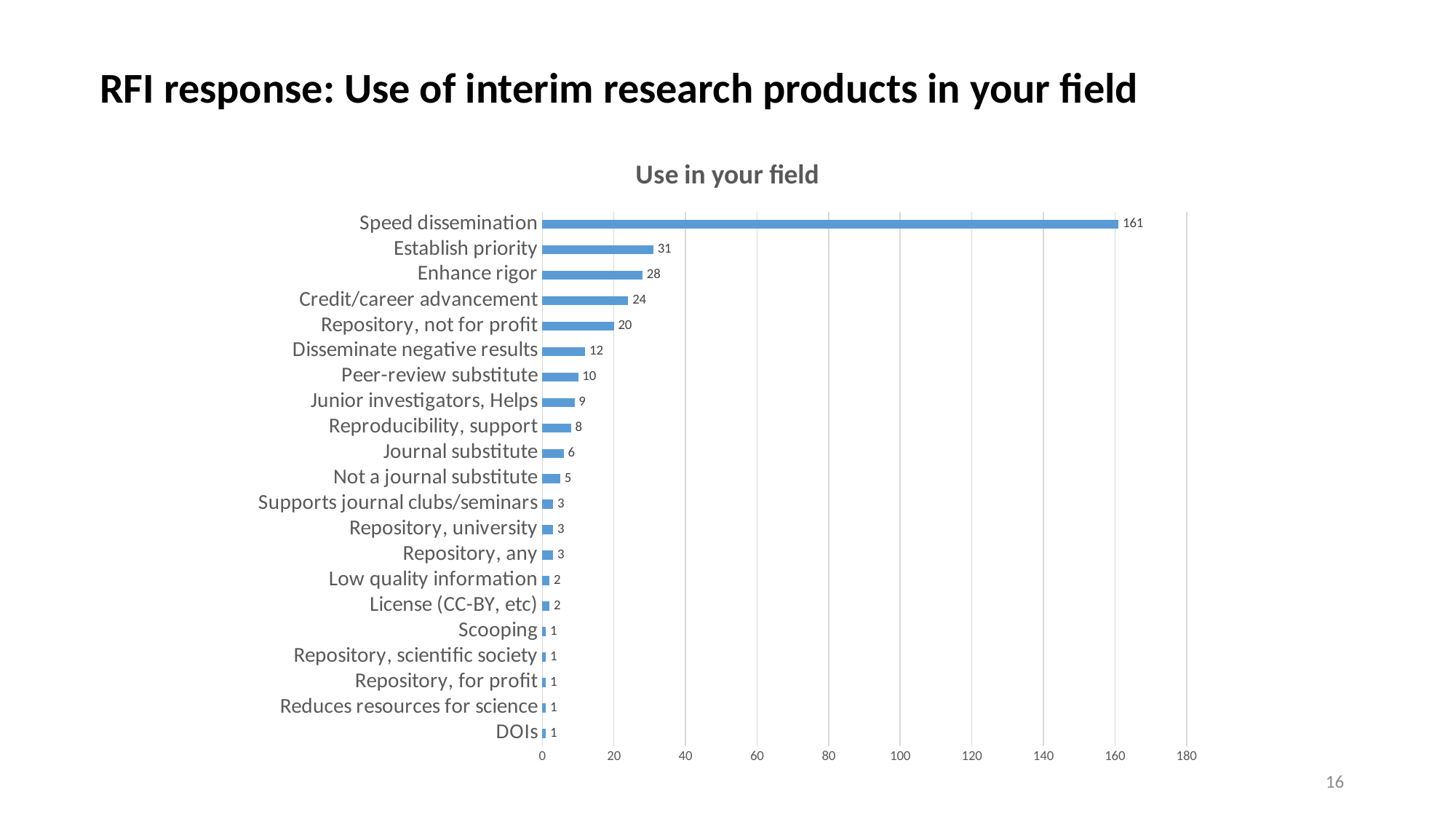

# RFI response: Use of interim research products in your field

### Chart: Use in your field

| Category |  |
|---|---|
| DOIs | 1.0 |
| Reduces resources for science | 1.0 |
| Repository, for profit | 1.0 |
| Repository, scientific society | 1.0 |
| Scooping | 1.0 |
| License (CC-BY, etc) | 2.0 |
| Low quality information | 2.0 |
| Repository, any | 3.0 |
| Repository, university | 3.0 |
| Supports journal clubs/seminars | 3.0 |
| Not a journal substitute | 5.0 |
| Journal substitute | 6.0 |
| Reproducibility, support | 8.0 |
| Junior investigators, Helps | 9.0 |
| Peer-review substitute | 10.0 |
| Disseminate negative results | 12.0 |
| Repository, not for profit | 20.0 |
| Credit/career advancement | 24.0 |
| Enhance rigor | 28.0 |
| Establish priority | 31.0 |
| Speed dissemination | 161.0 |
16